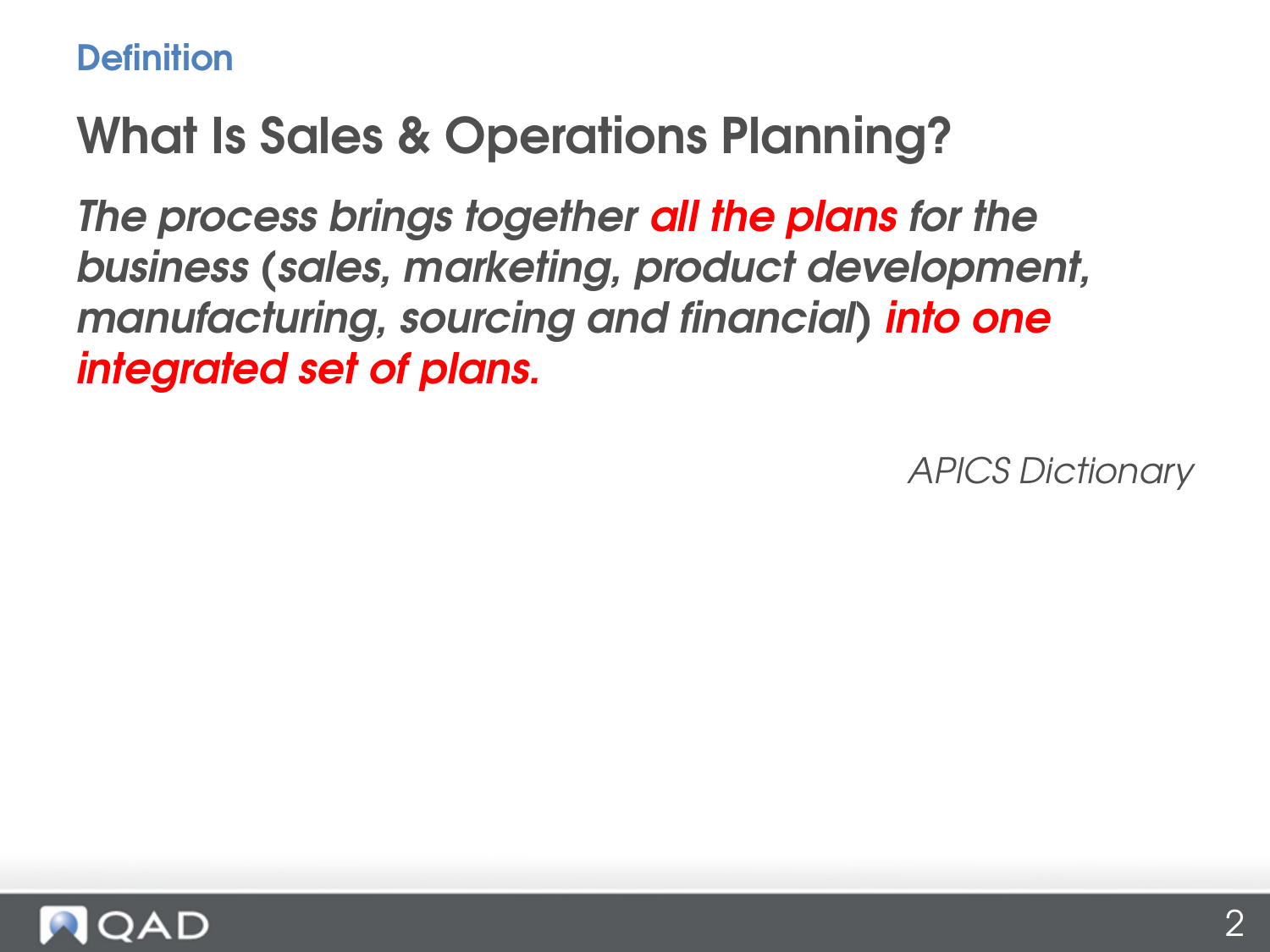

Definition
# What Is Sales & Operations Planning?
The process brings together all the plans for the business (sales, marketing, product development, manufacturing, sourcing and financial) into one integrated set of plans.

APICS Dictionary
2